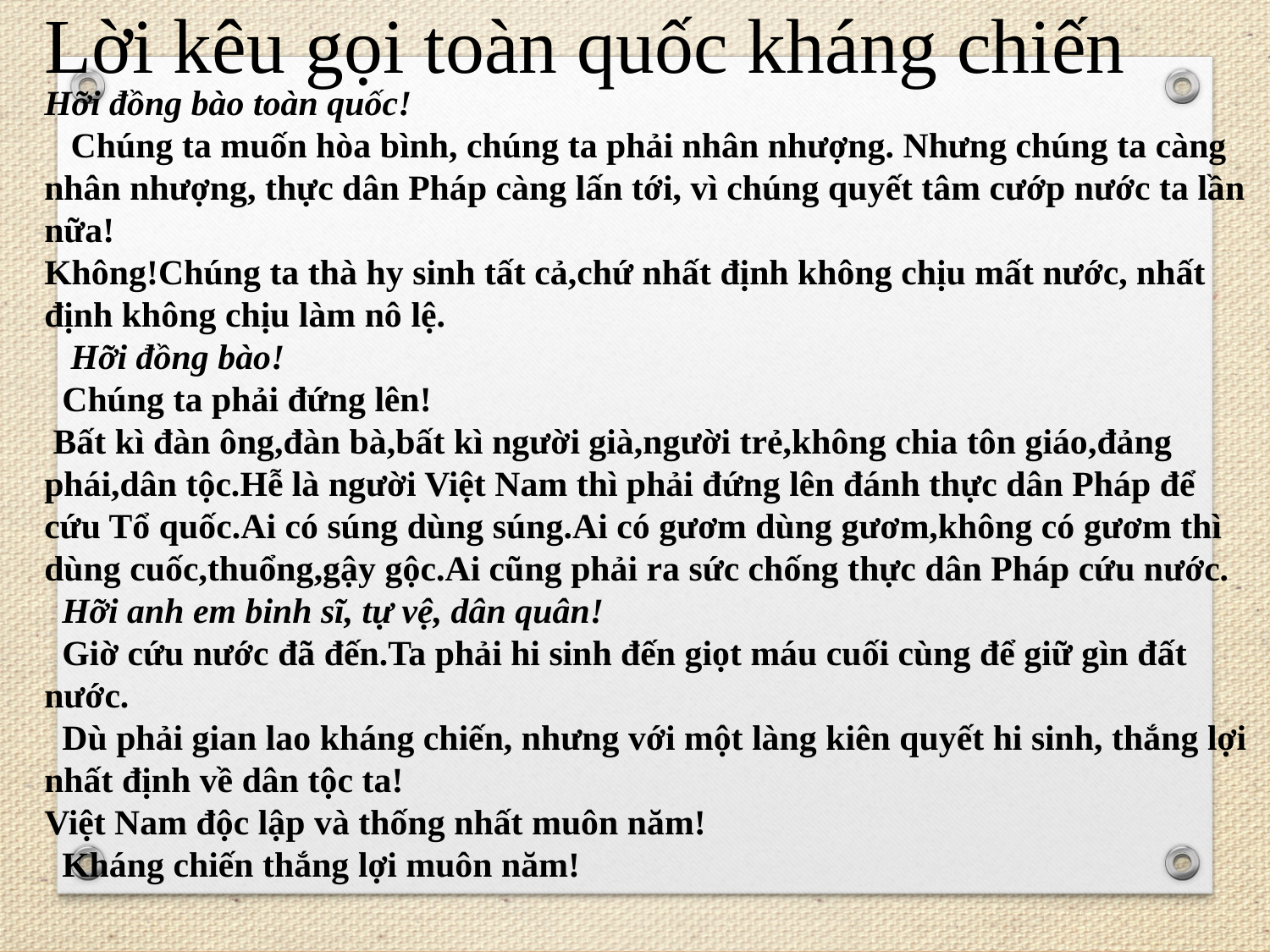

Lời kêu gọi toàn quốc kháng chiến
Hỡi đồng bào toàn quốc!
   Chúng ta muốn hòa bình, chúng ta phải nhân nhượng. Nhưng chúng ta càng nhân nhượng, thực dân Pháp càng lấn tới, vì chúng quyết tâm cướp nước ta lần nữa!
Không!Chúng ta thà hy sinh tất cả,chứ nhất định không chịu mất nước, nhất định không chịu làm nô lệ.
   Hỡi đồng bào!
  Chúng ta phải đứng lên!
 Bất kì đàn ông,đàn bà,bất kì người già,người trẻ,không chia tôn giáo,đảng phái,dân tộc.Hễ là người Việt Nam thì phải đứng lên đánh thực dân Pháp để cứu Tổ quốc.Ai có súng dùng súng.Ai có gươm dùng gươm,không có gươm thì dùng cuốc,thuổng,gậy gộc.Ai cũng phải ra sức chống thực dân Pháp cứu nước.
  Hỡi anh em binh sĩ, tự vệ, dân quân!
  Giờ cứu nước đã đến.Ta phải hi sinh đến giọt máu cuối cùng để giữ gìn đất nước.
  Dù phải gian lao kháng chiến, nhưng với một làng kiên quyết hi sinh, thắng lợi nhất định về dân tộc ta!
Việt Nam độc lập và thống nhất muôn năm!
  Kháng chiến thắng lợi muôn năm!